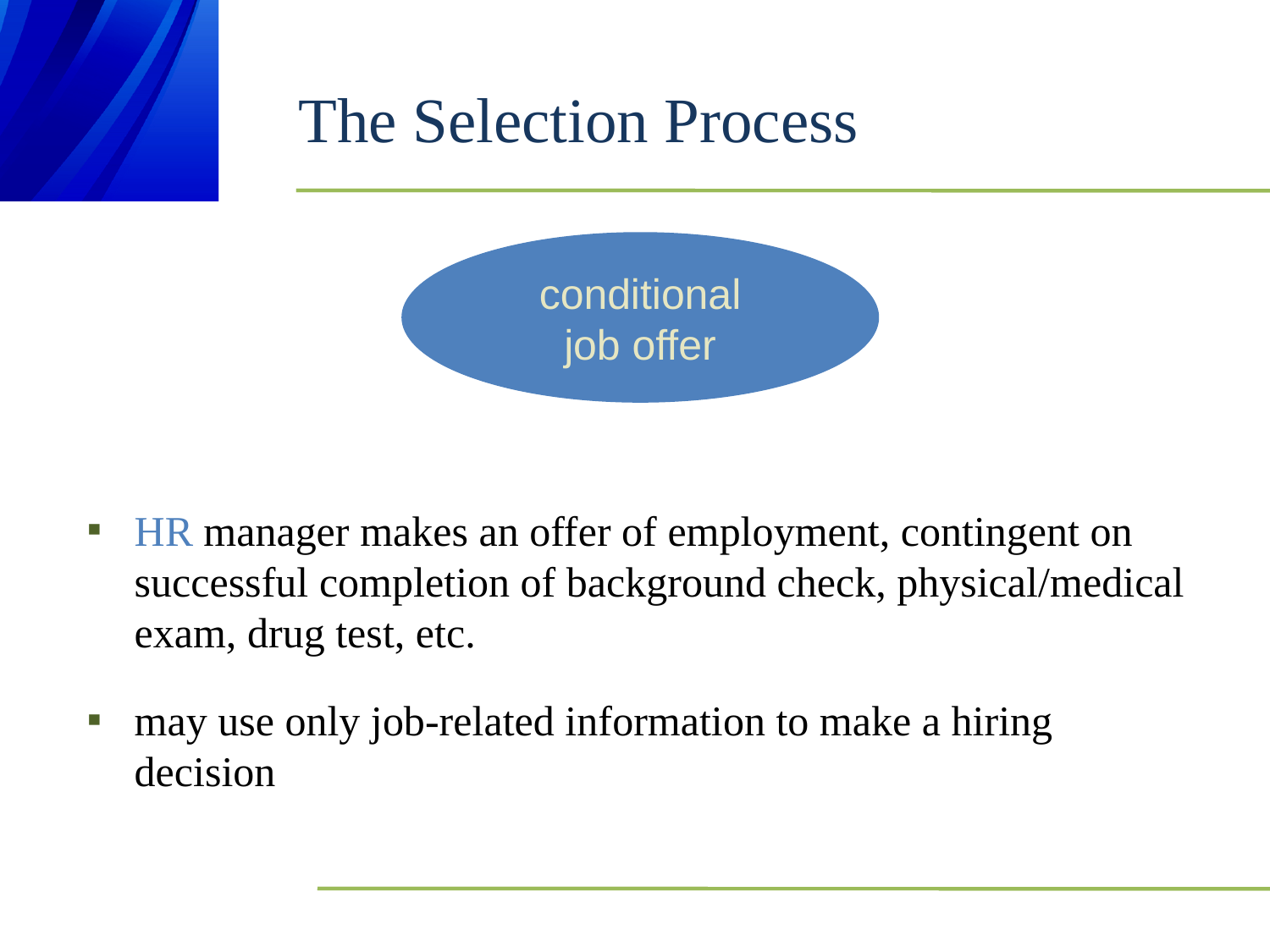

# The Selection Process
conditional
job offer
HR manager makes an offer of employment, contingent on successful completion of background check, physical/medical exam, drug test, etc.

may use only job-related information to make a hiring decision